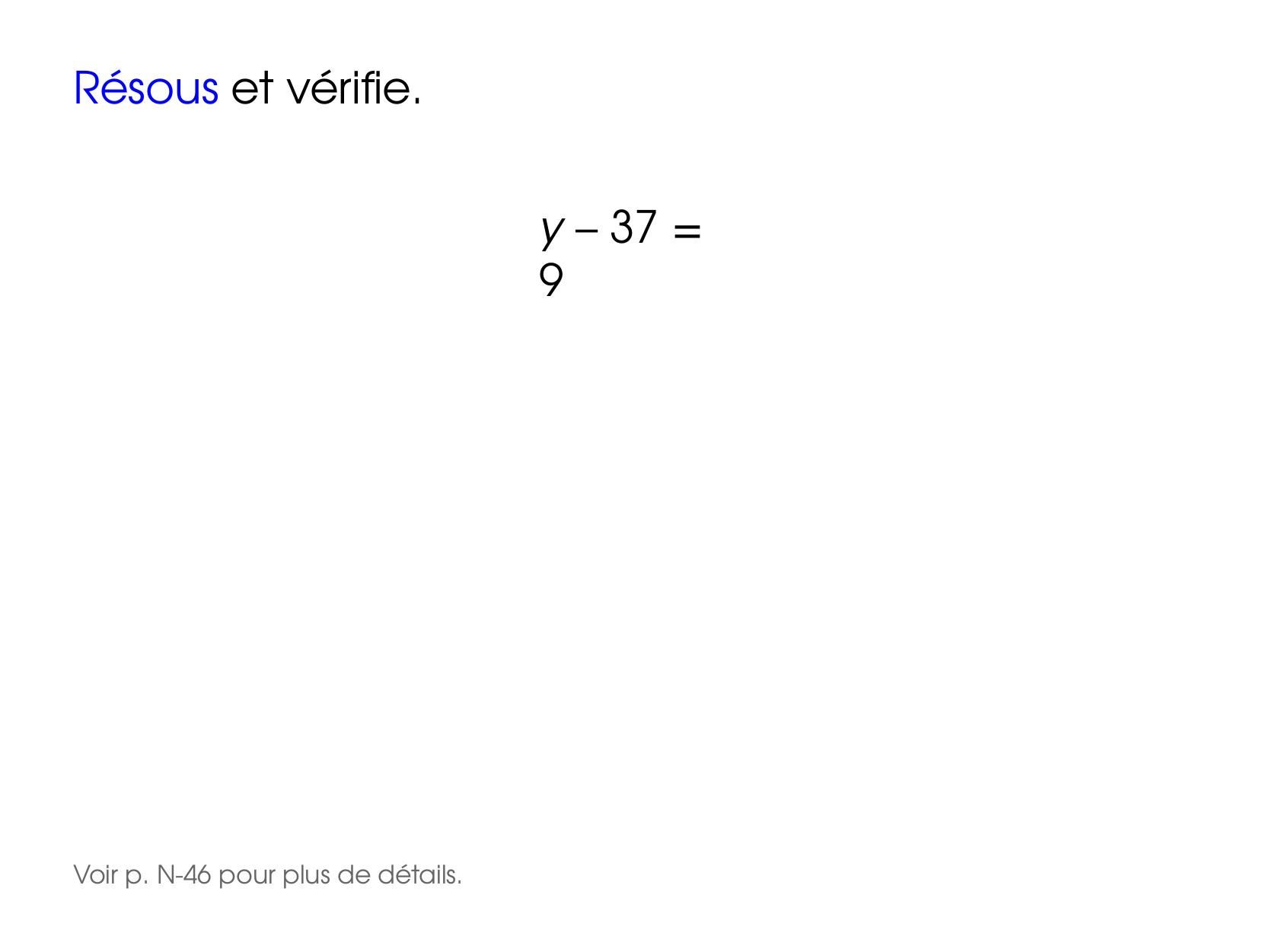

Résous et vérifie.
y – 37 = 9
Voir p. N-46 pour plus de détails.